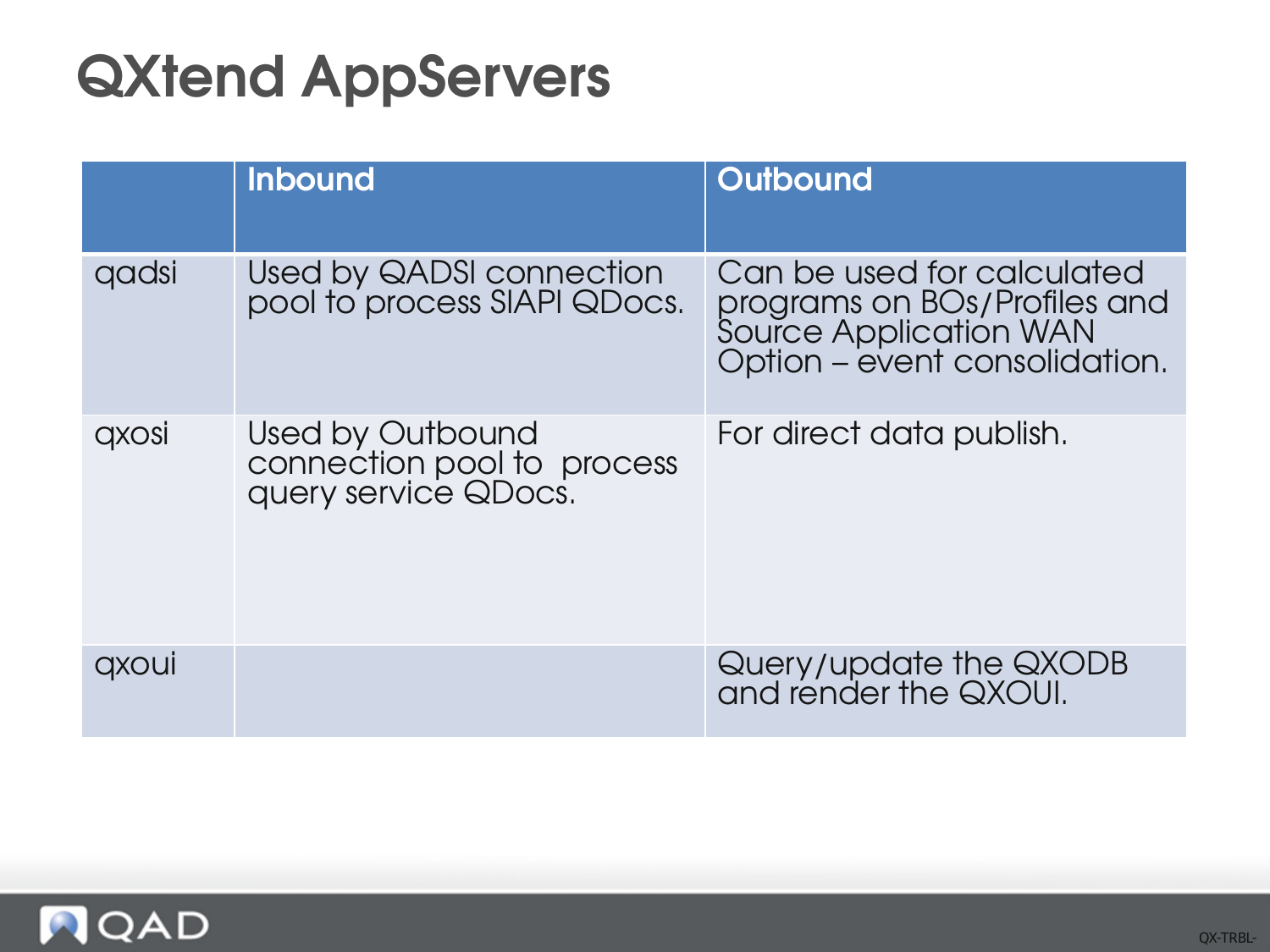

# QXtend AppServers

|  | Inbound | Outbound |
| --- | --- | --- |
| qadsi | Used by QADSI connection pool to process SIAPI QDocs. | Can be used for calculated programs on BOs/Profiles and Source Application WAN Option – event consolidation. |
| qxosi | Used by Outbound connection pool to process query service QDocs. | For direct data publish. |
| qxoui |  | Query/update the QXODB and render the QXOUI. |
QX-TRBL-